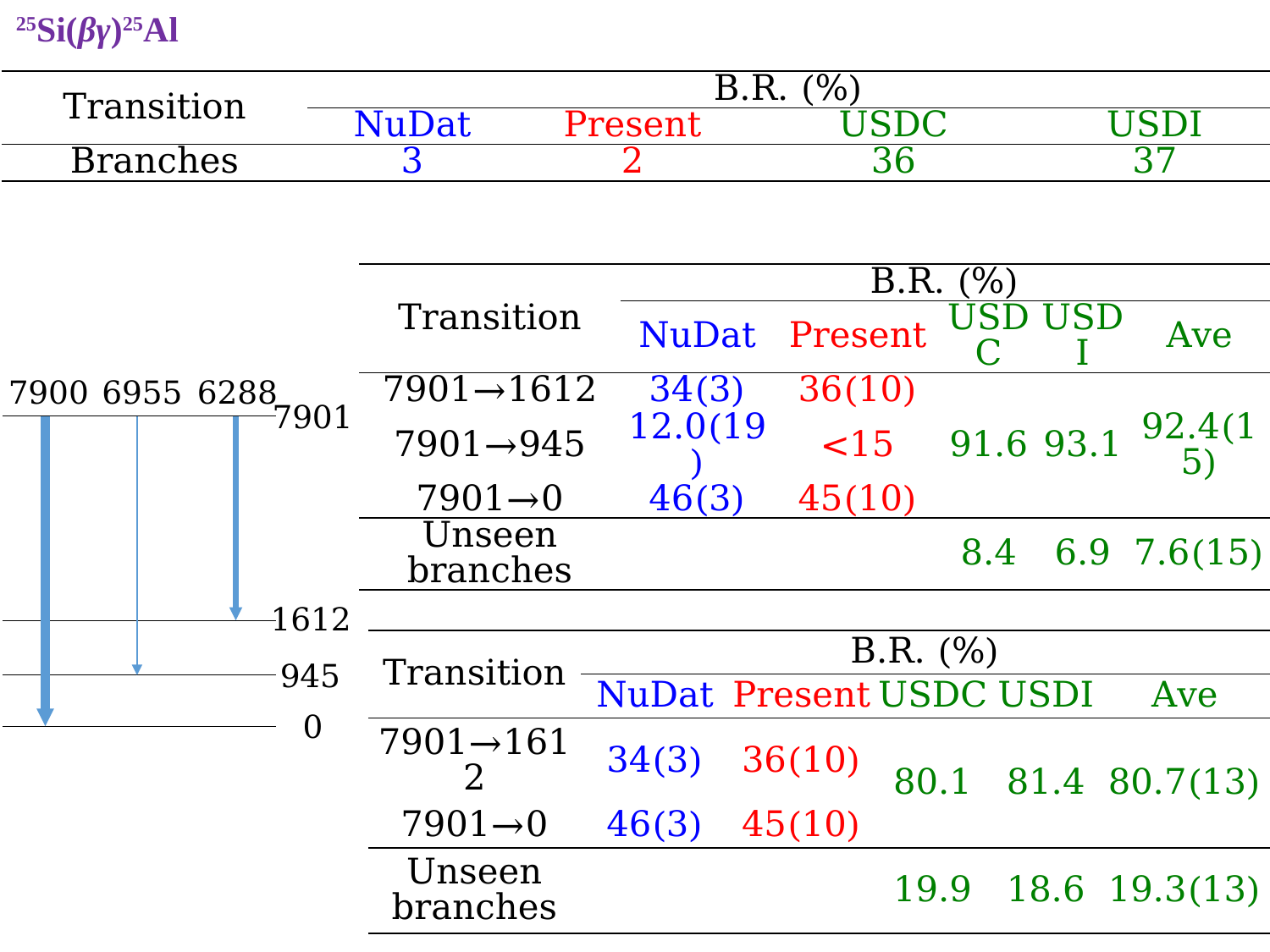

25Si(βγ)25Al
| Transition | B.R. (%) |  |  |  |
| --- | --- | --- | --- | --- |
|  | NuDat | Present | USDC | USDI |
| Branches | 3 | 2 | 36 | 37 |
| Transition | B.R. (%) |  |  |  |  |
| --- | --- | --- | --- | --- | --- |
|  | NuDat | Present | USDC | USDI | Ave |
| 7901→1612 | 34(3) | 36(10) | 91.6 | 93.1 | 92.4(15) |
| 7901→945 | 12.0(19) | <15 |  |  |  |
| 7901→0 | 46(3) | 45(10) |  |  |  |
| Unseen branches |  |  | 8.4 | 6.9 | 7.6(15) |
7900
6955
6288
7901
1612
| Transition | B.R. (%) |  |  |  |  |
| --- | --- | --- | --- | --- | --- |
|  | NuDat | Present | USDC | USDI | Ave |
| 7901→1612 | 34(3) | 36(10) | 80.1 | 81.4 | 80.7(13) |
| 7901→0 | 46(3) | 45(10) |  |  |  |
| Unseen branches |  |  | 19.9 | 18.6 | 19.3(13) |
945
0